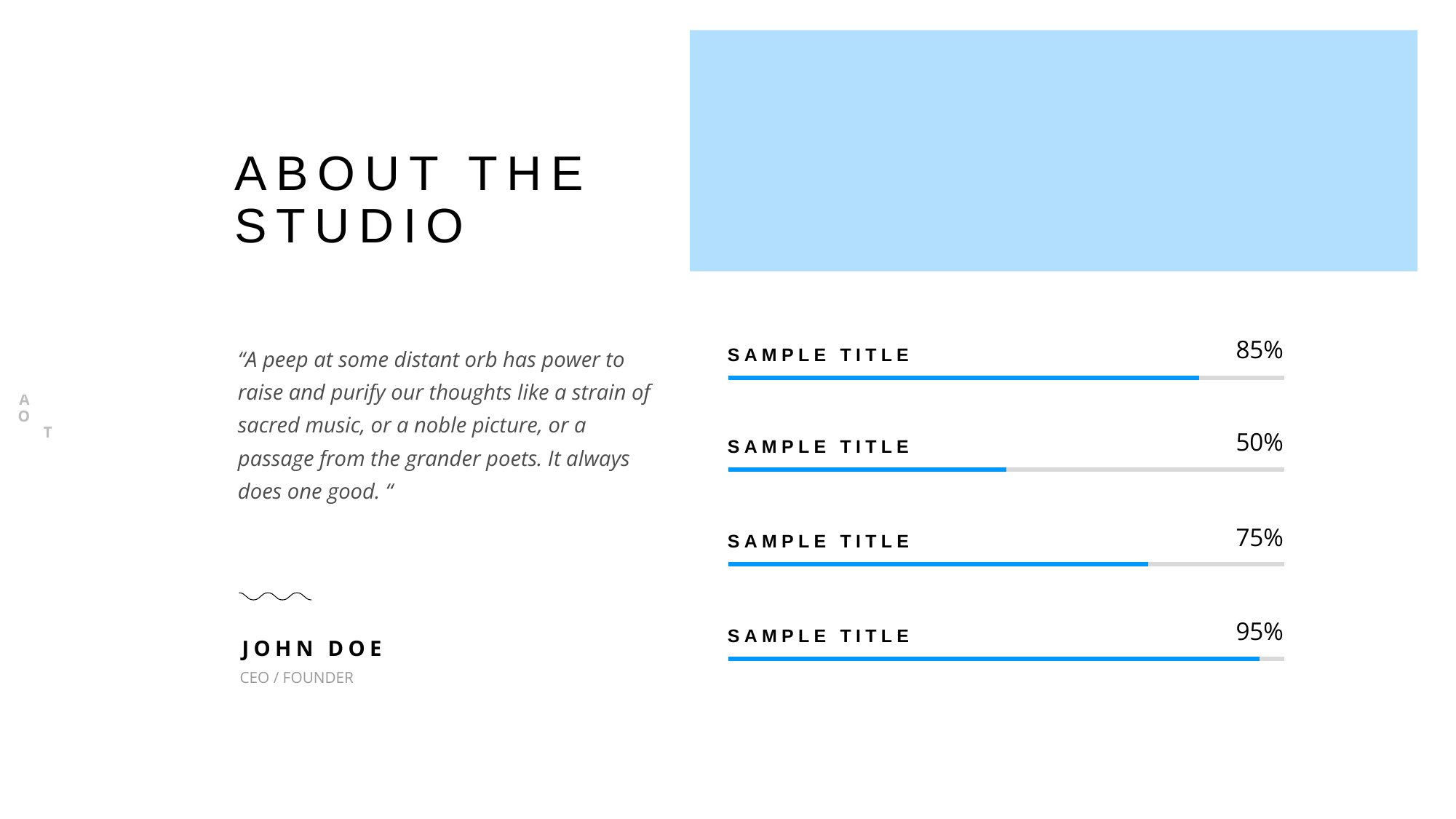

ABOUT
# ABOUT THE STUDIO
85%
SAMPLE TITLE
“A peep at some distant orb has power to raise and purify our thoughts like a strain of sacred music, or a noble picture, or a passage from the grander poets. It always does one good. “
50%
SAMPLE TITLE
75%
SAMPLE TITLE

95%
SAMPLE TITLE
JOHN DOE
CEO / FOUNDER